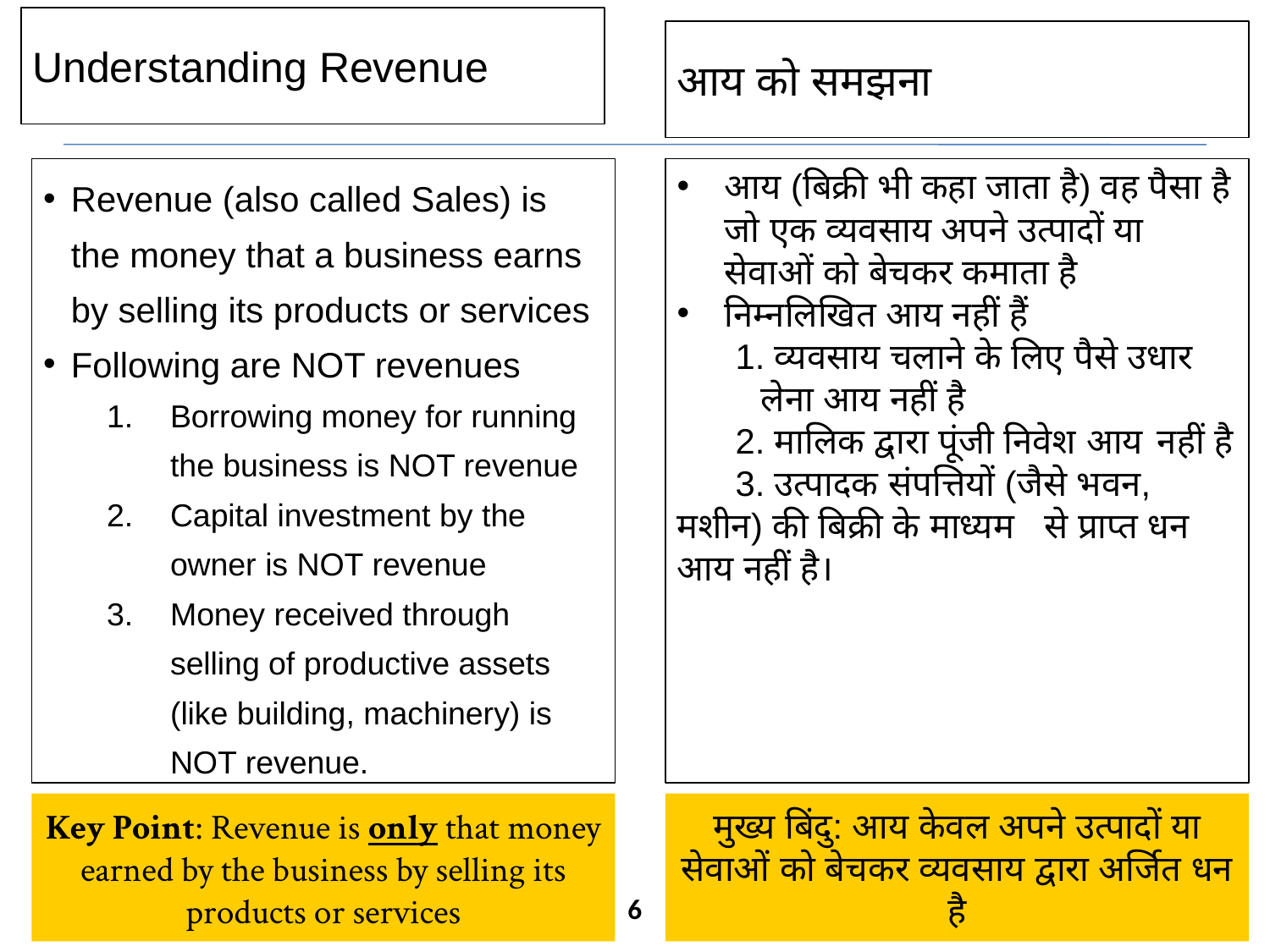

Understanding Revenue
आय को समझना
Revenue (also called Sales) is the money that a business earns by selling its products or services
Following are NOT revenues
Borrowing money for running the business is NOT revenue
Capital investment by the owner is NOT revenue
Money received through selling of productive assets (like building, machinery) is NOT revenue.
आय (बिक्री भी कहा जाता है) वह पैसा है जो एक व्यवसाय अपने उत्पादों या सेवाओं को बेचकर कमाता है
निम्नलिखित आय नहीं हैं
      1. व्यवसाय चलाने के लिए पैसे उधार        	लेना आय नहीं है
      2. मालिक द्वारा पूंजी निवेश आय 	नहीं है
      3. उत्पादक संपत्तियों (जैसे भवन, 	मशीन) की बिक्री के माध्यम 	से प्राप्त धन आय नहीं है।

Key Point: Revenue is only that money earned by the business by selling its products or services
मुख्य बिंदु: आय केवल अपने उत्पादों या सेवाओं को बेचकर व्यवसाय द्वारा अर्जित धन है
6